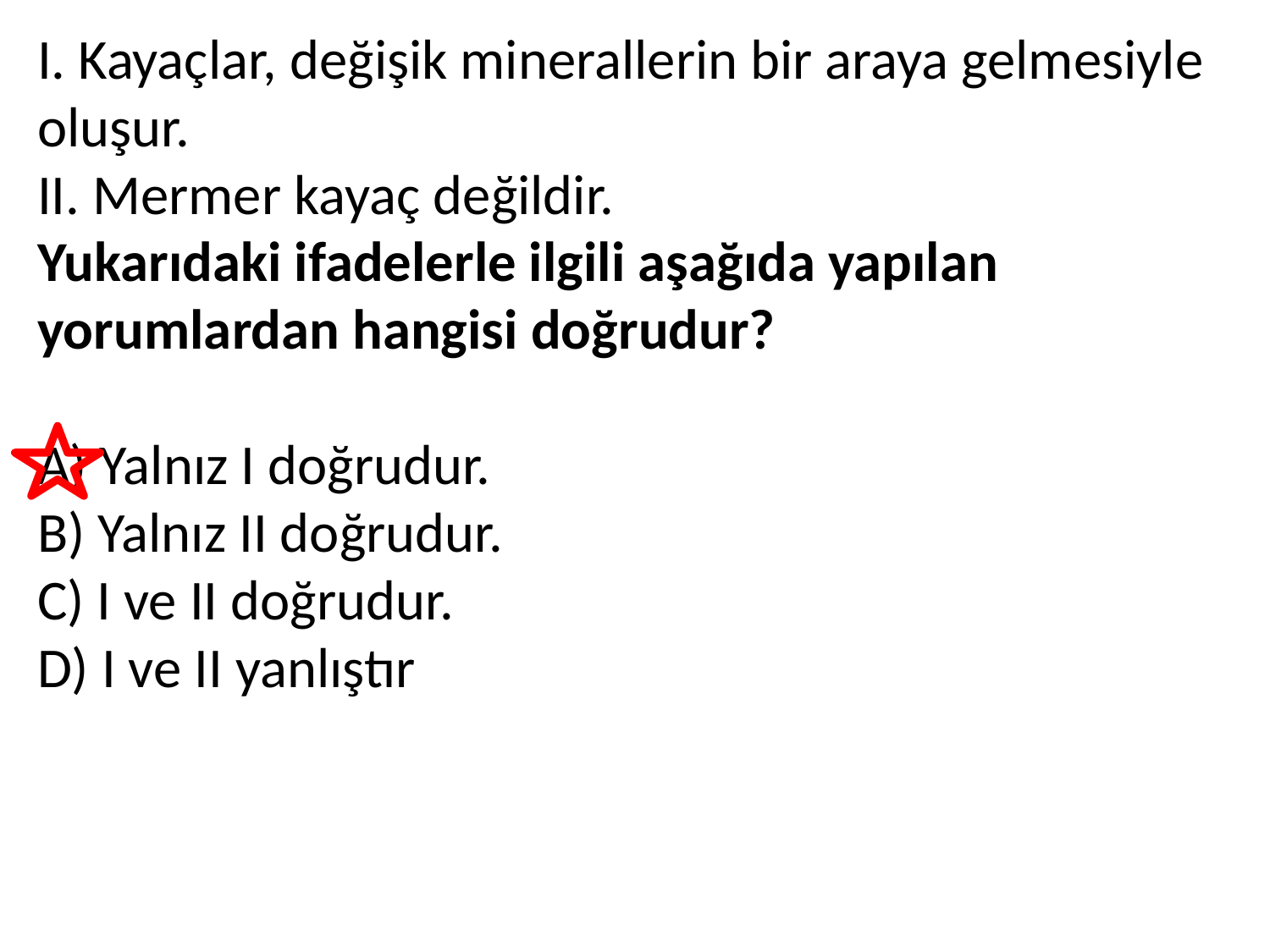

I. Kayaçlar, değişik minerallerin bir araya gelmesiyle
oluşur.
II. Mermer kayaç değildir.
Yukarıdaki ifadelerle ilgili aşağıda yapılan yorumlardan hangisi doğrudur?

A) Yalnız I doğrudur.
B) Yalnız II doğrudur.
C) I ve II doğrudur.
D) I ve II yanlıştır